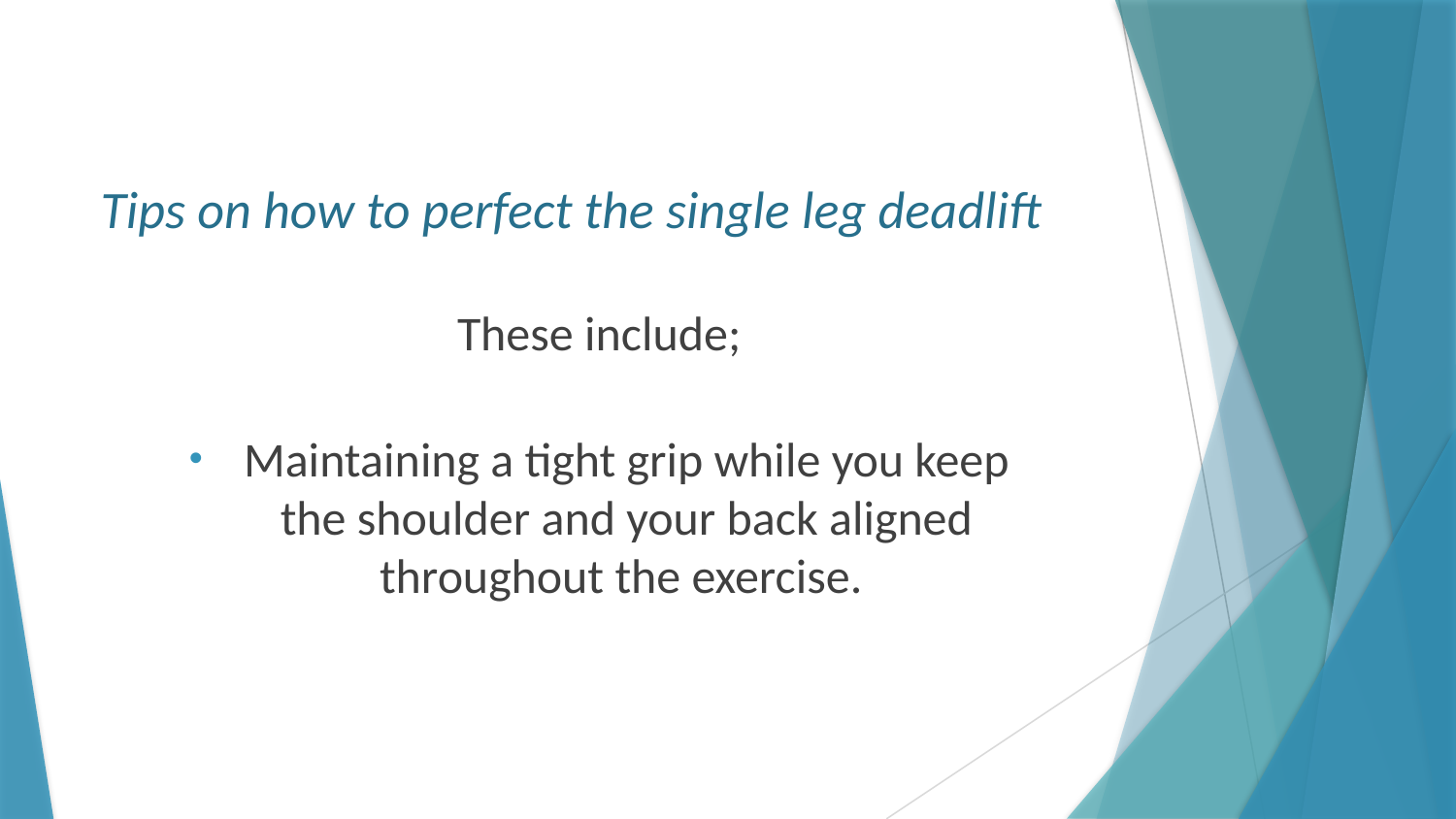

# Tips on how to perfect the single leg deadlift
These include;
Maintaining a tight grip while you keep the shoulder and your back aligned throughout the exercise.